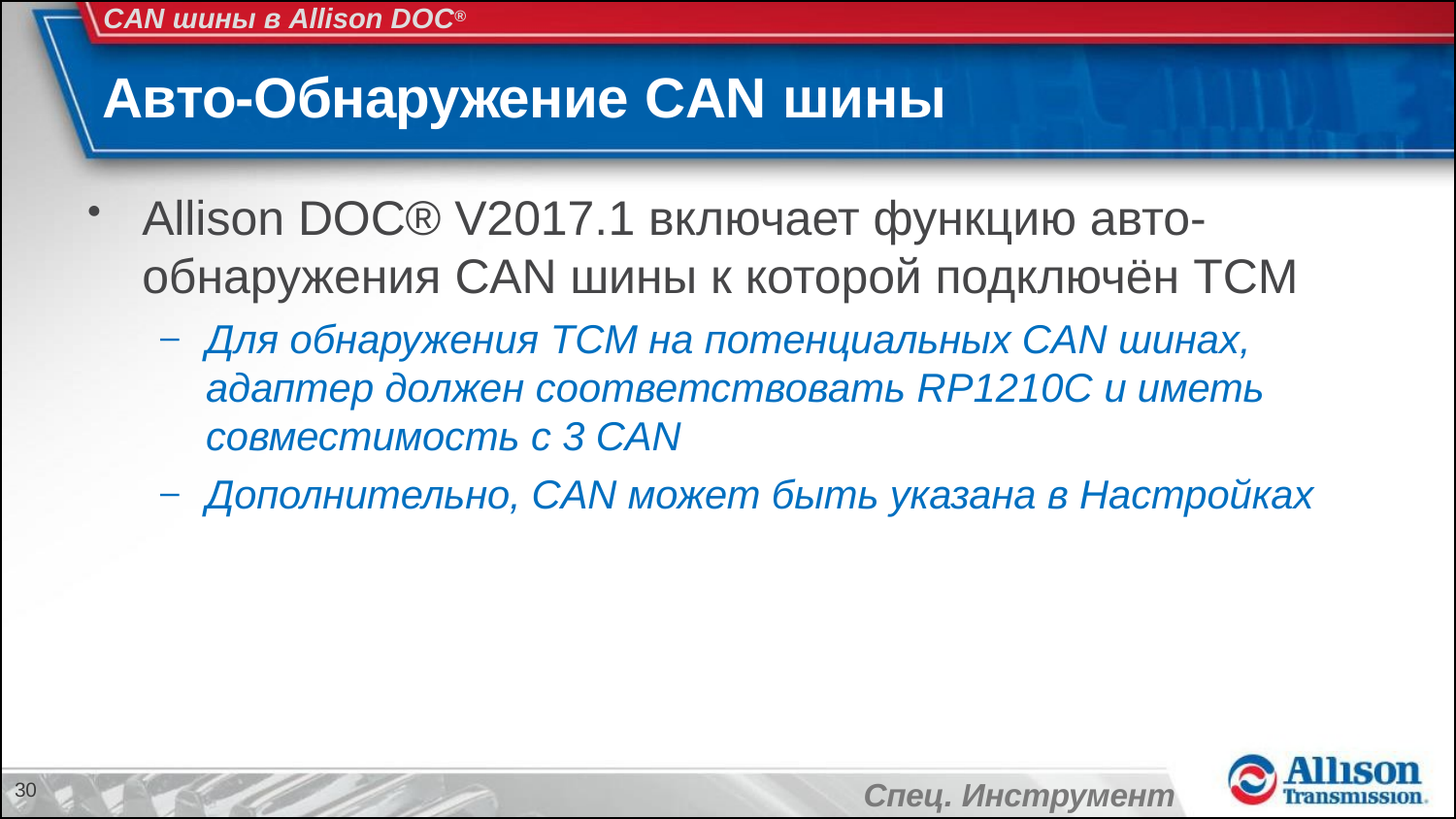

CAN шины в Allison DOC®
# Авто-Обнаружение CAN шины
Allison DOC® V2017.1 включает функцию авто-обнаружения CAN шины к которой подключён TCM
Для обнаружения TCM на потенциальных CAN шинах, адаптер должен соответствовать RP1210C и иметь совместимость с 3 CAN
Дополнительно, CAN может быть указана в Настройках

30
Спец. Инструмент